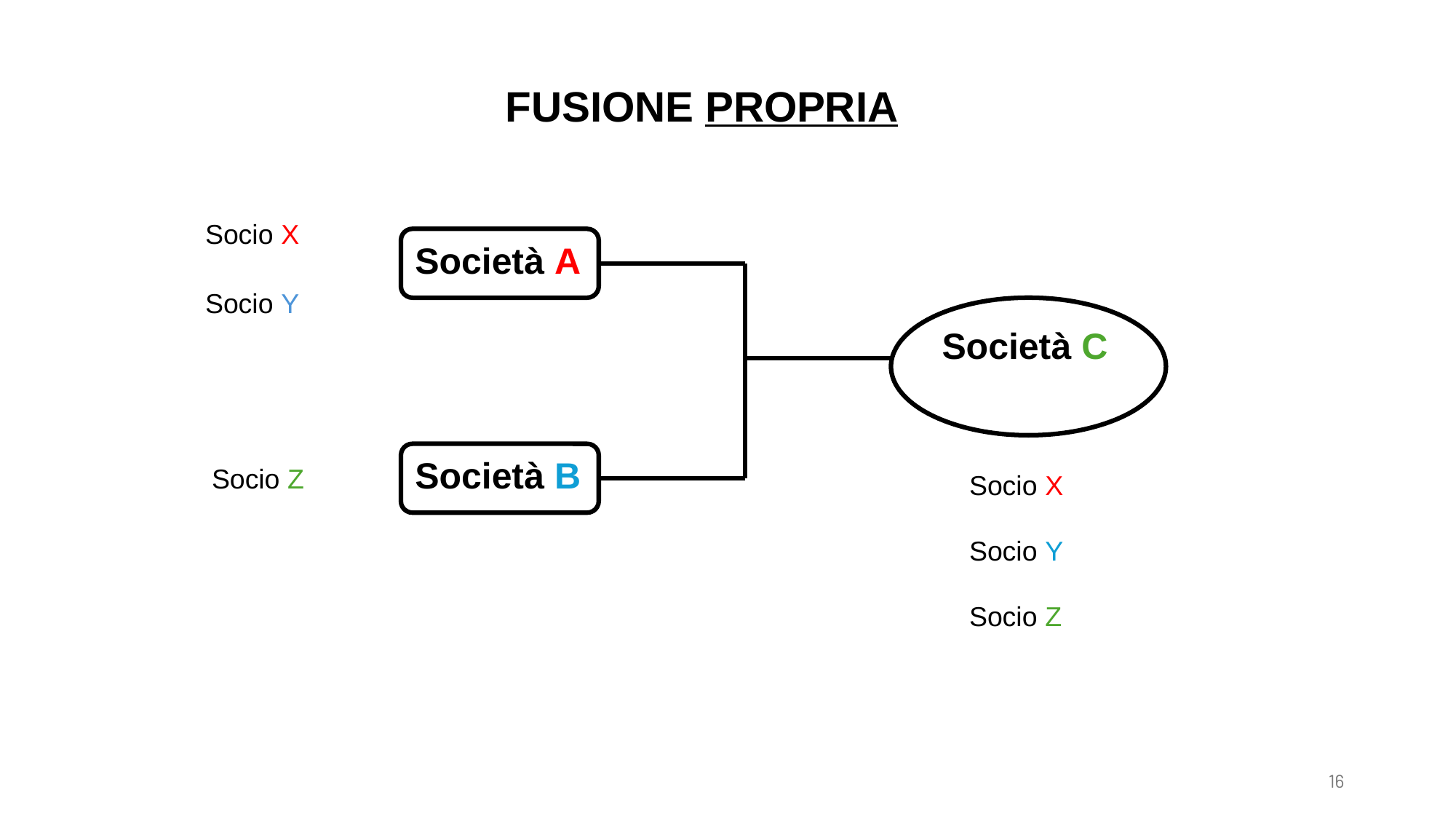

FUSIONE PROPRIA
Socio X
Società A
Socio Y
Società C
Società B
Socio Z
Socio X

Socio Y

Socio Z

16